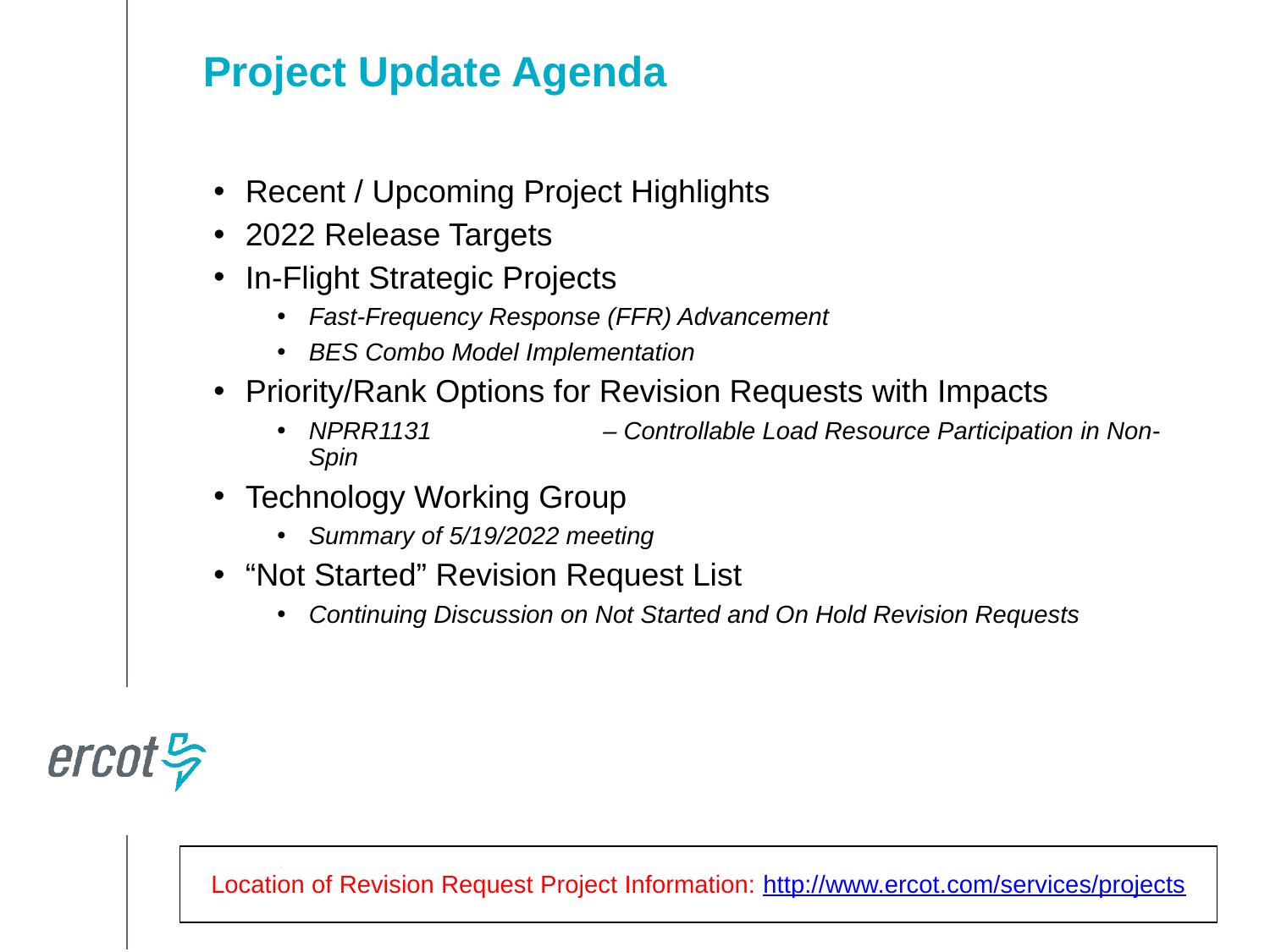

Project Update Agenda
Recent / Upcoming Project Highlights
2022 Release Targets
In-Flight Strategic Projects
Fast-Frequency Response (FFR) Advancement
BES Combo Model Implementation
Priority/Rank Options for Revision Requests with Impacts
NPRR1131	– Controllable Load Resource Participation in Non-Spin
Technology Working Group
Summary of 5/19/2022 meeting
“Not Started” Revision Request List
Continuing Discussion on Not Started and On Hold Revision Requests

Location of Revision Request Project Information: http://www.ercot.com/services/projects